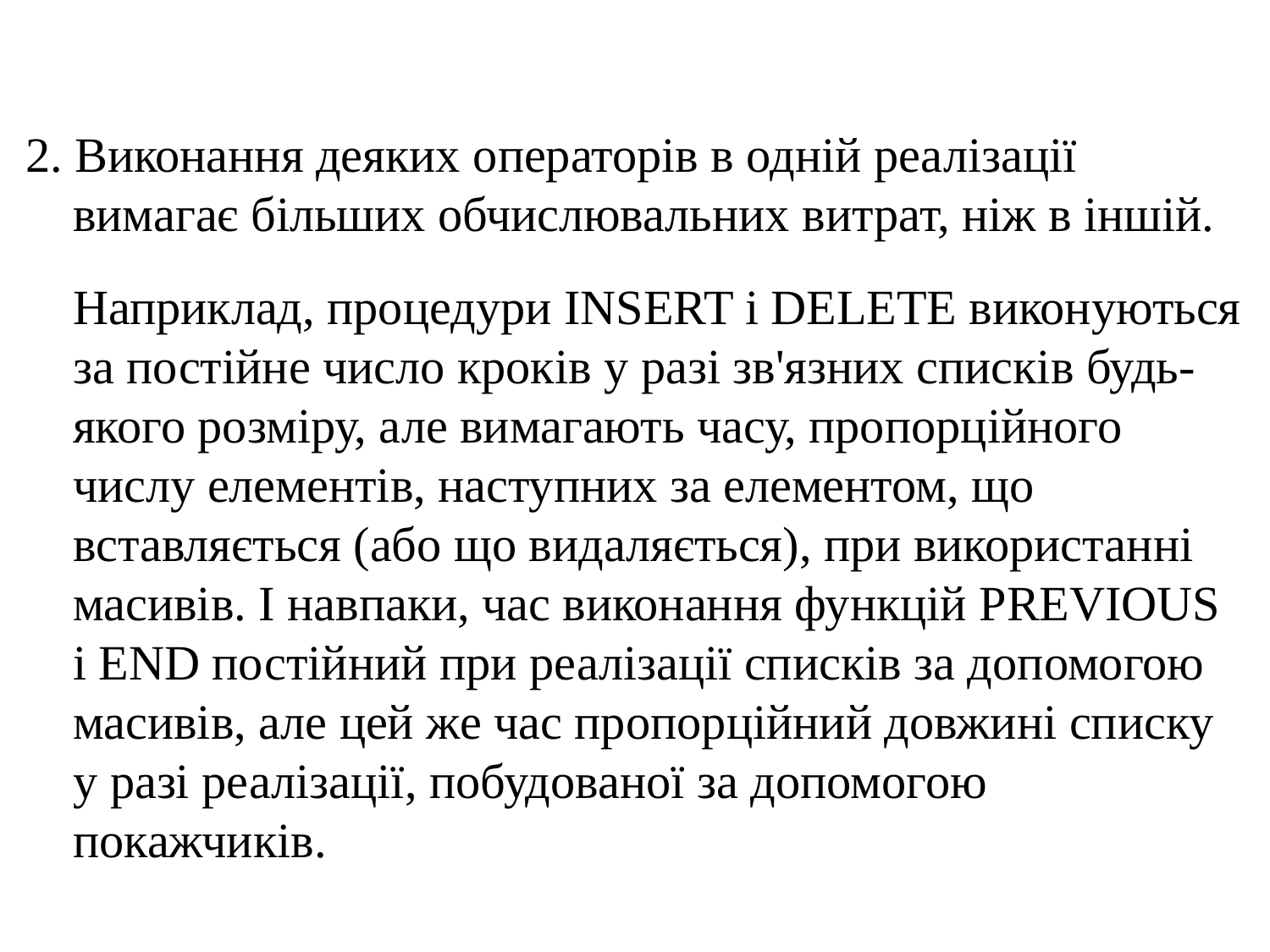

2. Виконання деяких операторів в одній реалізації вимагає більших обчислювальних витрат, ніж в іншій.

	Наприклад, процедури INSERT і DELETE виконуються за постійне число кроків у разі зв'язних списків будь-якого розміру, але вимагають часу, пропорційного числу елементів, наступних за елементом, що вставляється (або що видаляється), при використанні масивів. І навпаки, час виконання функцій PREVIOUS і END постійний при реалізації списків за допомогою масивів, але цей же час пропорційний довжині списку у разі реалізації, побудованої за допомогою покажчиків.